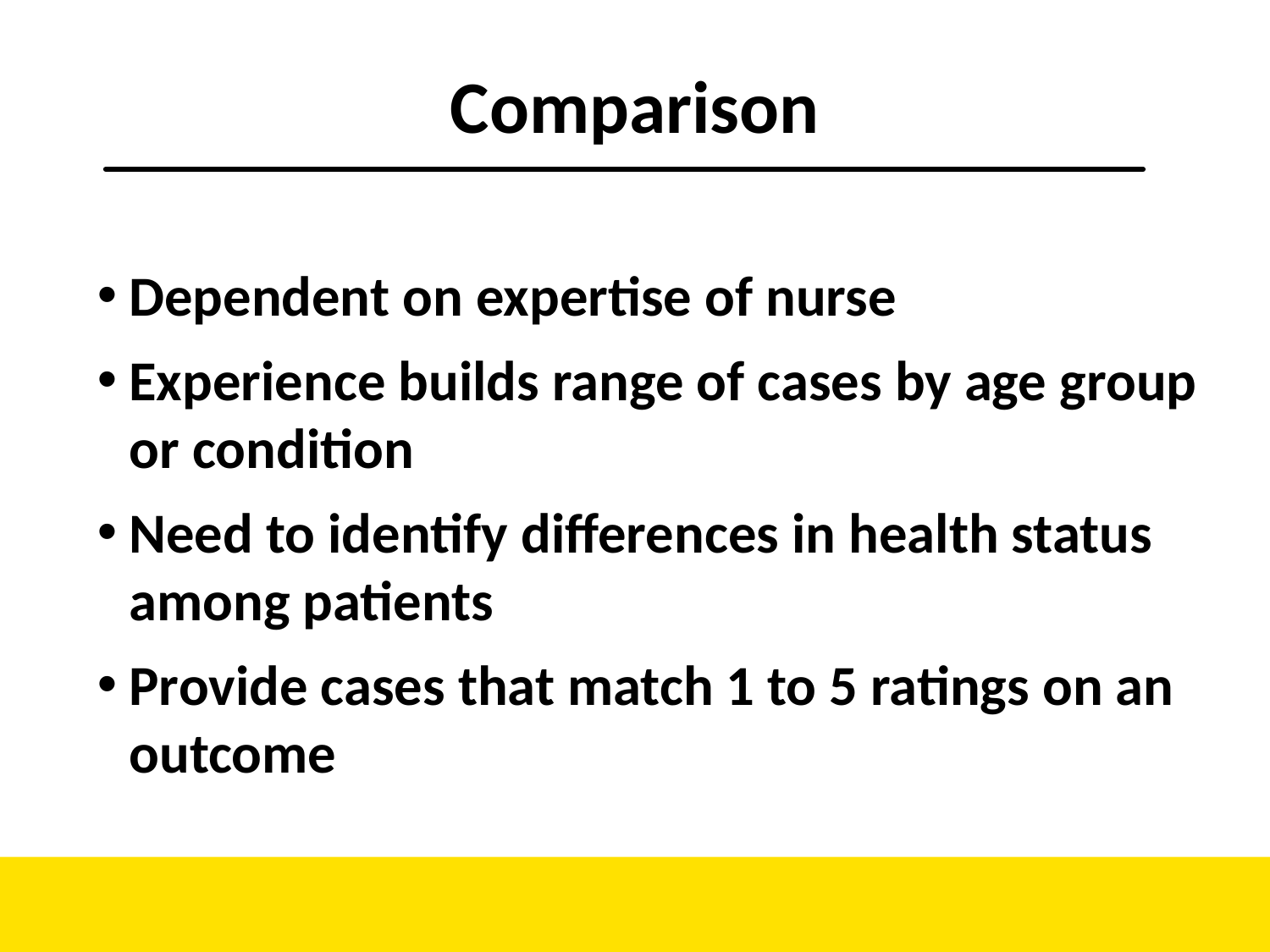

# Comparison
Dependent on expertise of nurse
Experience builds range of cases by age group or condition
Need to identify differences in health status among patients
Provide cases that match 1 to 5 ratings on an outcome